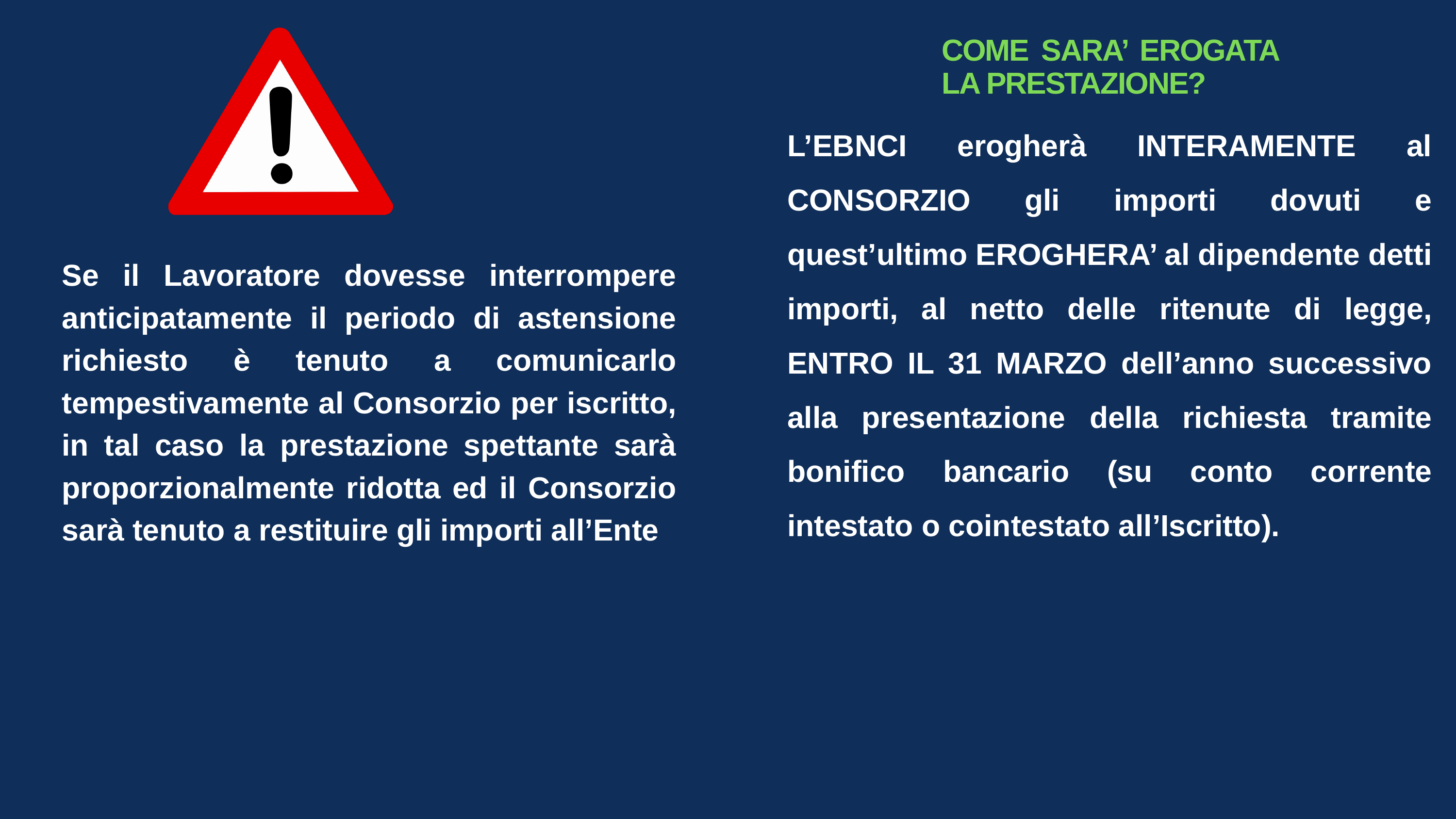

COME SARA’ EROGATA LA PRESTAZIONE?
L’EBNCI erogherà INTERAMENTE al CONSORZIO gli importi dovuti e quest’ultimo EROGHERA’ al dipendente detti importi, al netto delle ritenute di legge, ENTRO IL 31 MARZO dell’anno successivo alla presentazione della richiesta tramite bonifico bancario (su conto corrente intestato o cointestato all’Iscritto).
Se il Lavoratore dovesse interrompere anticipatamente il periodo di astensione richiesto è tenuto a comunicarlo tempestivamente al Consorzio per iscritto, in tal caso la prestazione spettante sarà proporzionalmente ridotta ed il Consorzio sarà tenuto a restituire gli importi all’Ente